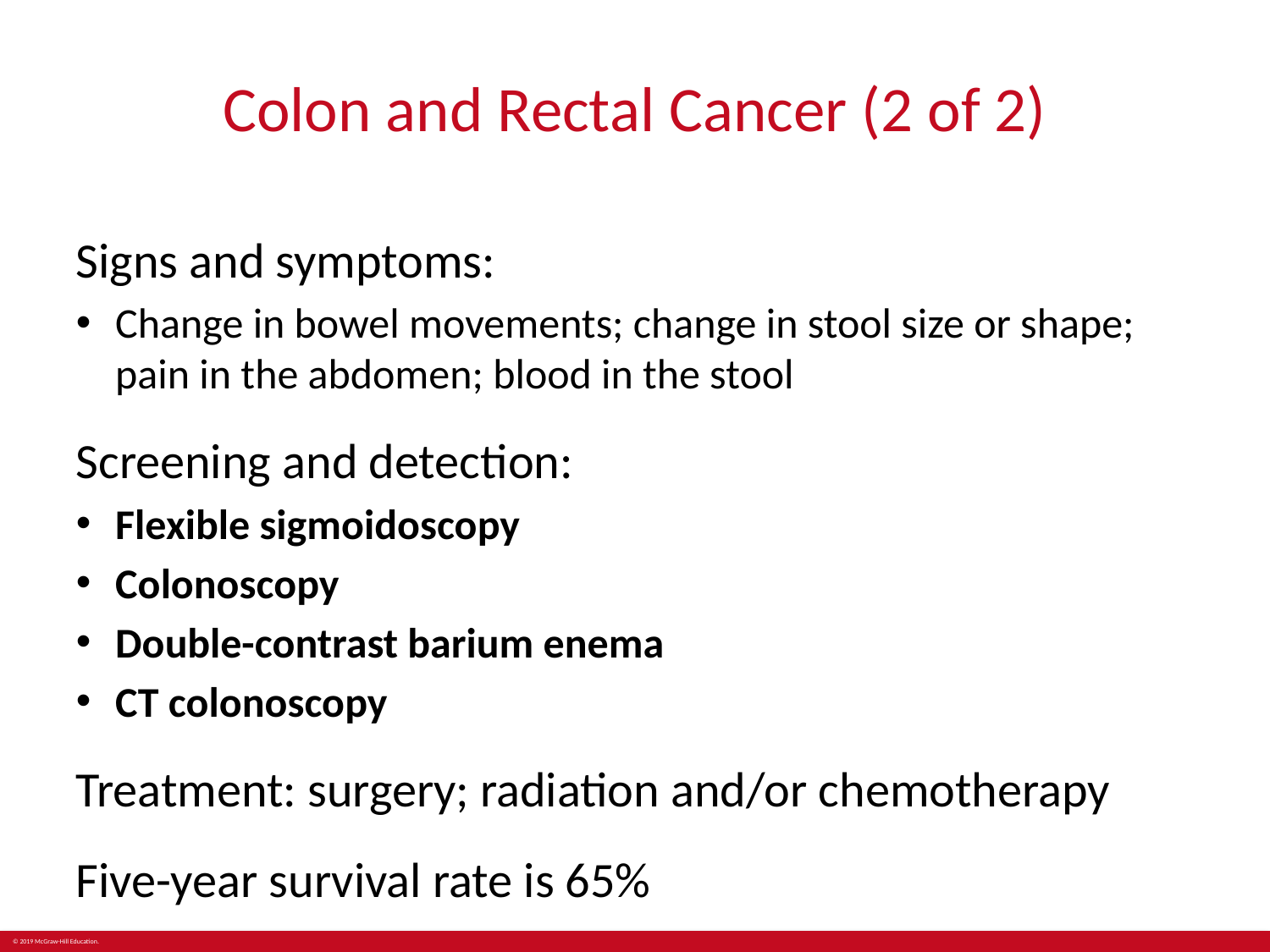

# Colon and Rectal Cancer (2 of 2)
Signs and symptoms:
Change in bowel movements; change in stool size or shape; pain in the abdomen; blood in the stool
Screening and detection:
Flexible sigmoidoscopy
Colonoscopy
Double-contrast barium enema
CT colonoscopy
Treatment: surgery; radiation and/or chemotherapy
Five-year survival rate is 65%